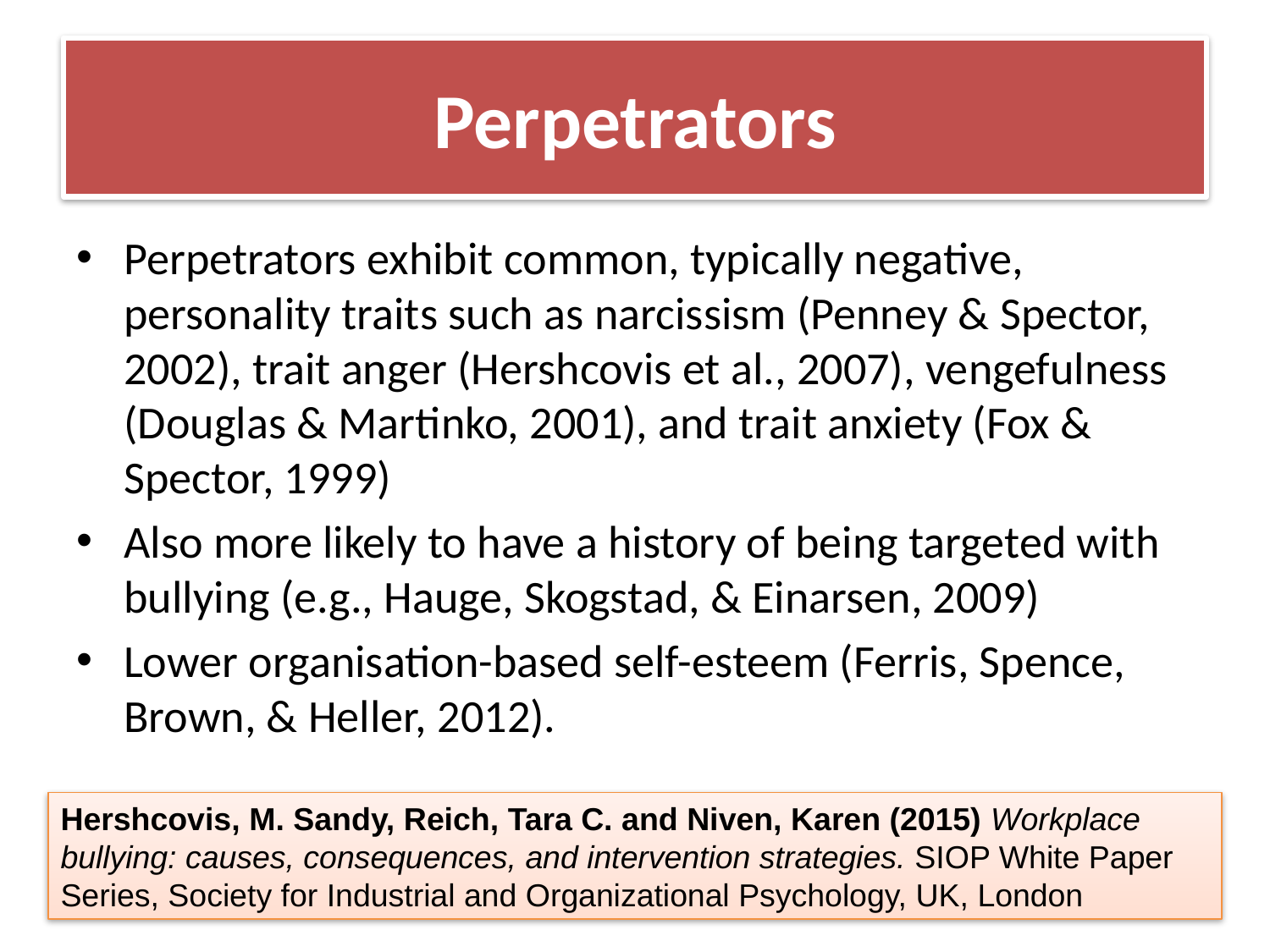

# Perpetrators
Perpetrators exhibit common, typically negative, personality traits such as narcissism (Penney & Spector, 2002), trait anger (Hershcovis et al., 2007), vengefulness (Douglas & Martinko, 2001), and trait anxiety (Fox & Spector, 1999)
Also more likely to have a history of being targeted with bullying (e.g., Hauge, Skogstad, & Einarsen, 2009)
Lower organisation-based self-esteem (Ferris, Spence, Brown, & Heller, 2012).
Hershcovis, M. Sandy, Reich, Tara C. and Niven, Karen (2015) Workplace bullying: causes, consequences, and intervention strategies. SIOP White Paper Series, Society for Industrial and Organizational Psychology, UK, London